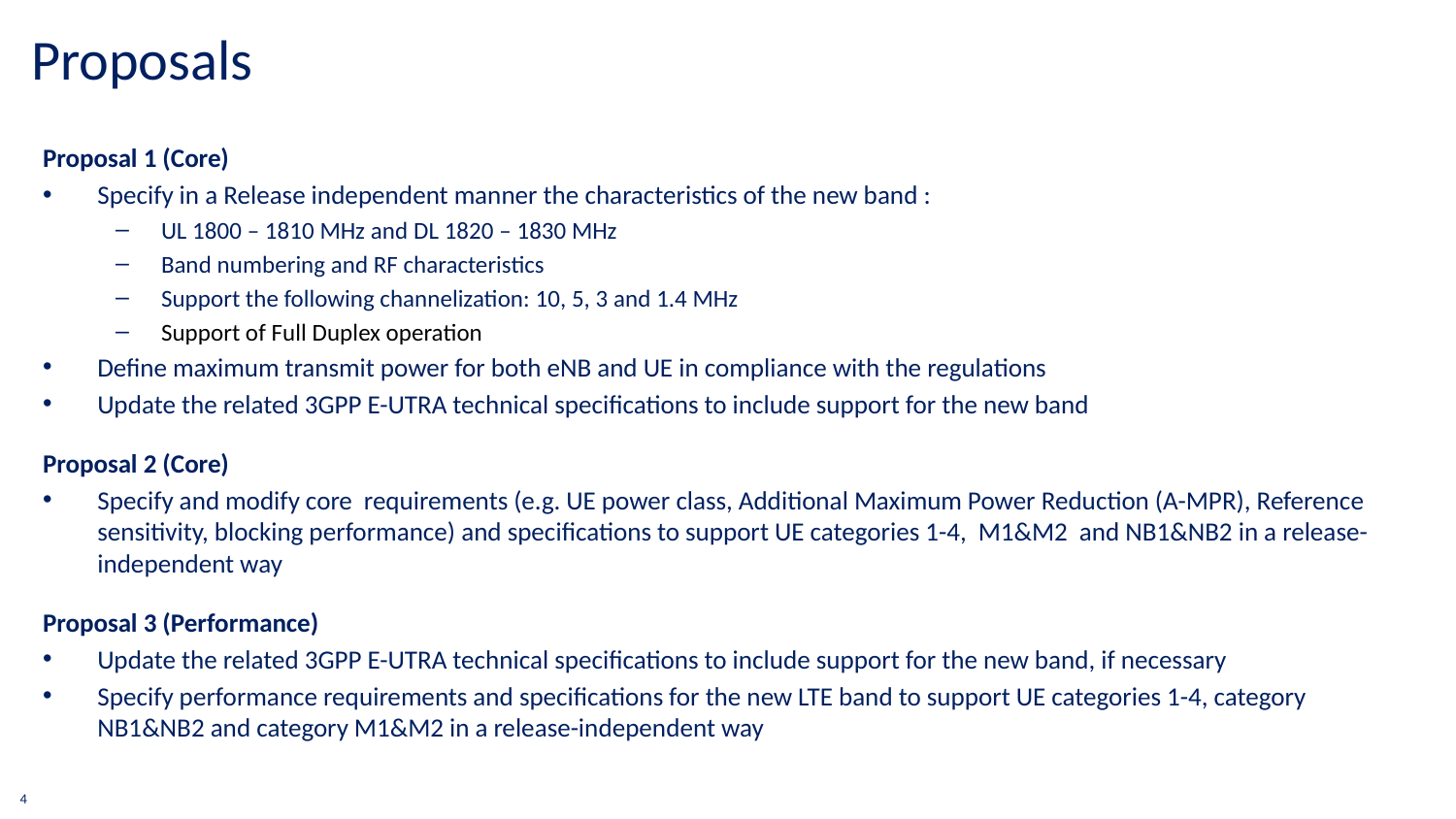

Proposals
Proposal 1 (Core)
Specify in a Release independent manner the characteristics of the new band :
UL 1800 – 1810 MHz and DL 1820 – 1830 MHz
Band numbering and RF characteristics
Support the following channelization: 10, 5, 3 and 1.4 MHz
Support of Full Duplex operation
Define maximum transmit power for both eNB and UE in compliance with the regulations
Update the related 3GPP E-UTRA technical specifications to include support for the new band

Proposal 2 (Core)
Specify and modify core  requirements (e.g. UE power class, Additional Maximum Power Reduction (A-MPR), Reference sensitivity, blocking performance) and specifications to support UE categories 1-4,  M1&M2  and NB1&NB2 in a release-independent way

Proposal 3 (Performance)
Update the related 3GPP E-UTRA technical specifications to include support for the new band, if necessary
Specify performance requirements and specifications for the new LTE band to support UE categories 1-4, category NB1&NB2 and category M1&M2 in a release-independent way